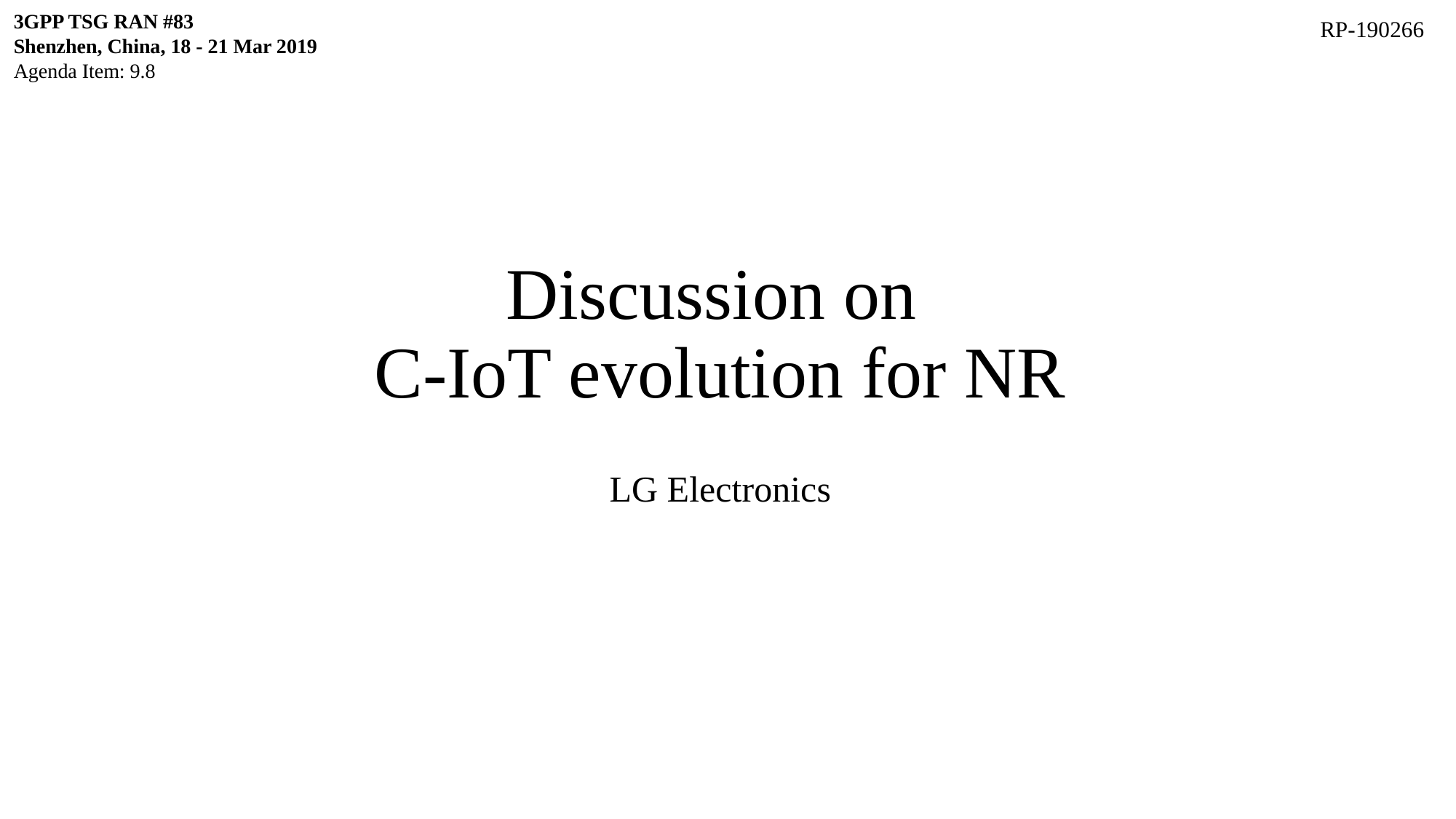

3GPP TSG RAN #83
Shenzhen, China, 18 - 21 Mar 2019
Agenda Item: 9.8
RP-190266
# Discussion on C-IoT evolution for NR
LG Electronics